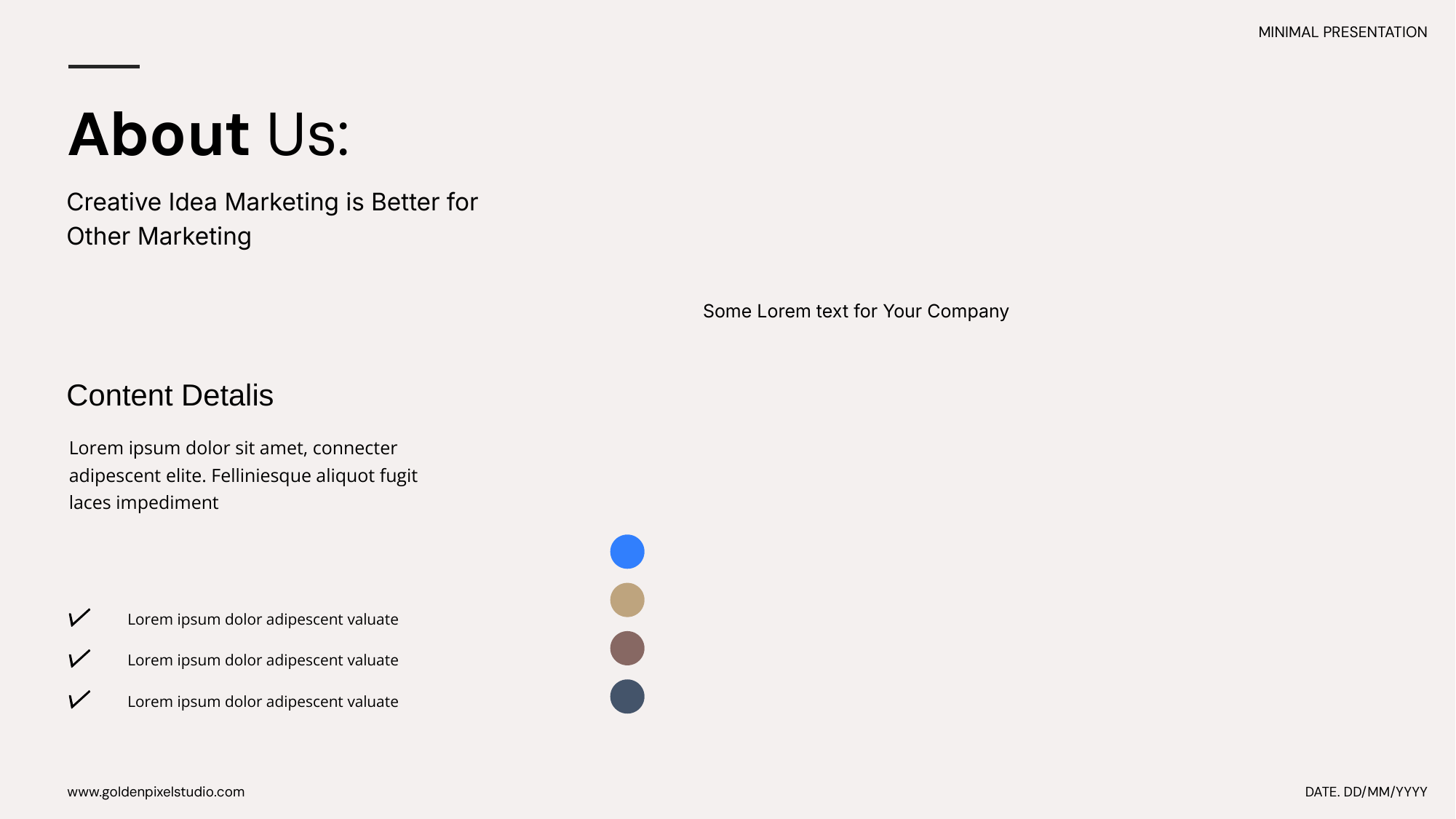

MINIMAL PRESENTATION
About Us:
Creative Idea Marketing is Better for Other Marketing
Some Lorem text for Your Company
Content Detalis

Lorem ipsum dolor sit amet, connecter adipescent elite. Felliniesque aliquot fugit laces impediment

Lorem ipsum dolor adipescent valuate

Lorem ipsum dolor adipescent valuate

Lorem ipsum dolor adipescent valuate

www.goldenpixelstudio.com
DATE. DD/MM/YYYY